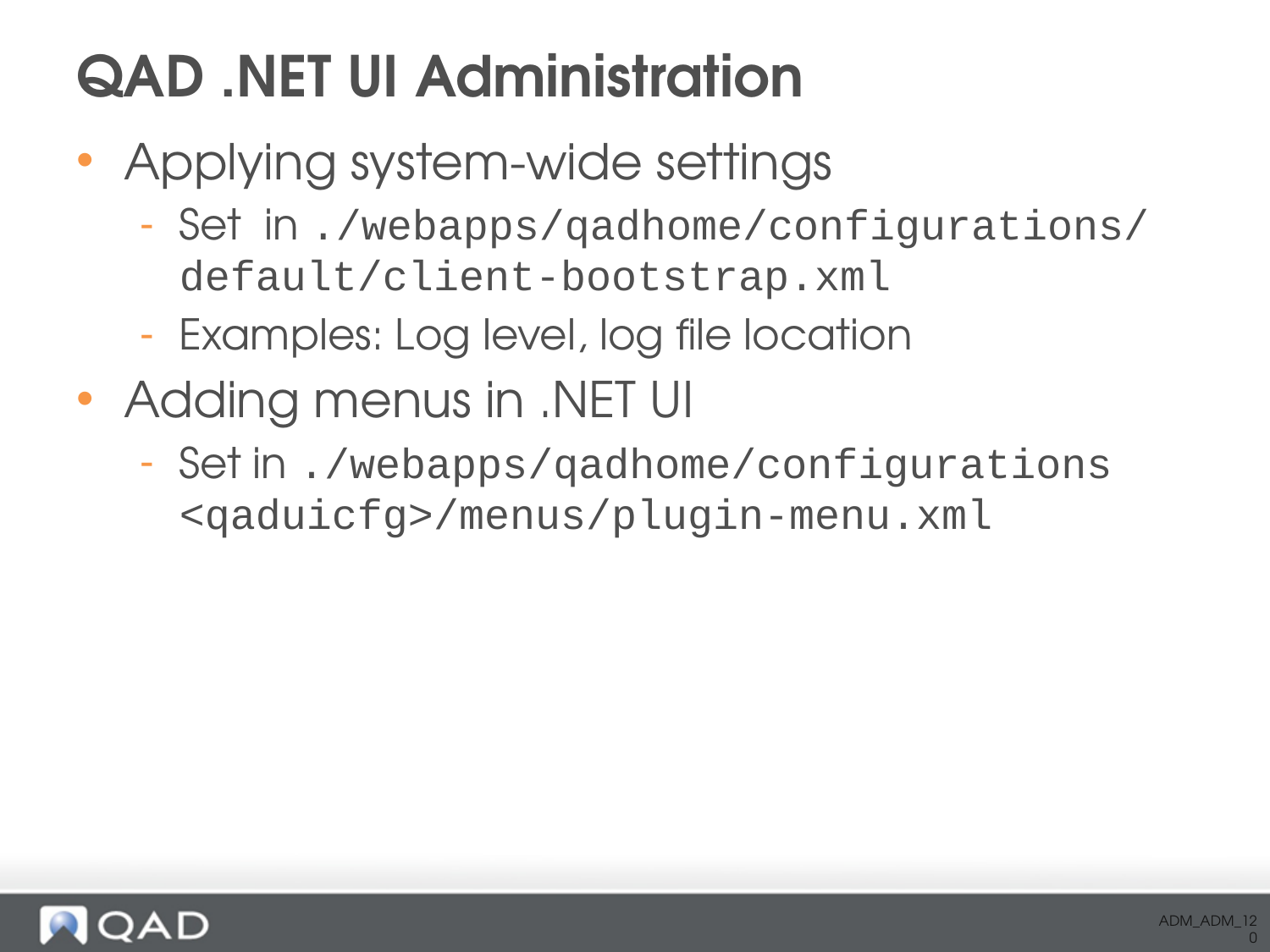

# QAD .NET UI Administration
Applying system-wide settings
Set  in ./webapps/qadhome/configurations/
default/client-bootstrap.xml
Examples: Log level, log file location
Adding menus in .NET UI
Set in ./webapps/qadhome/configurations
<qaduicfg>/menus/plugin-menu.xml
ADM_ADM_120